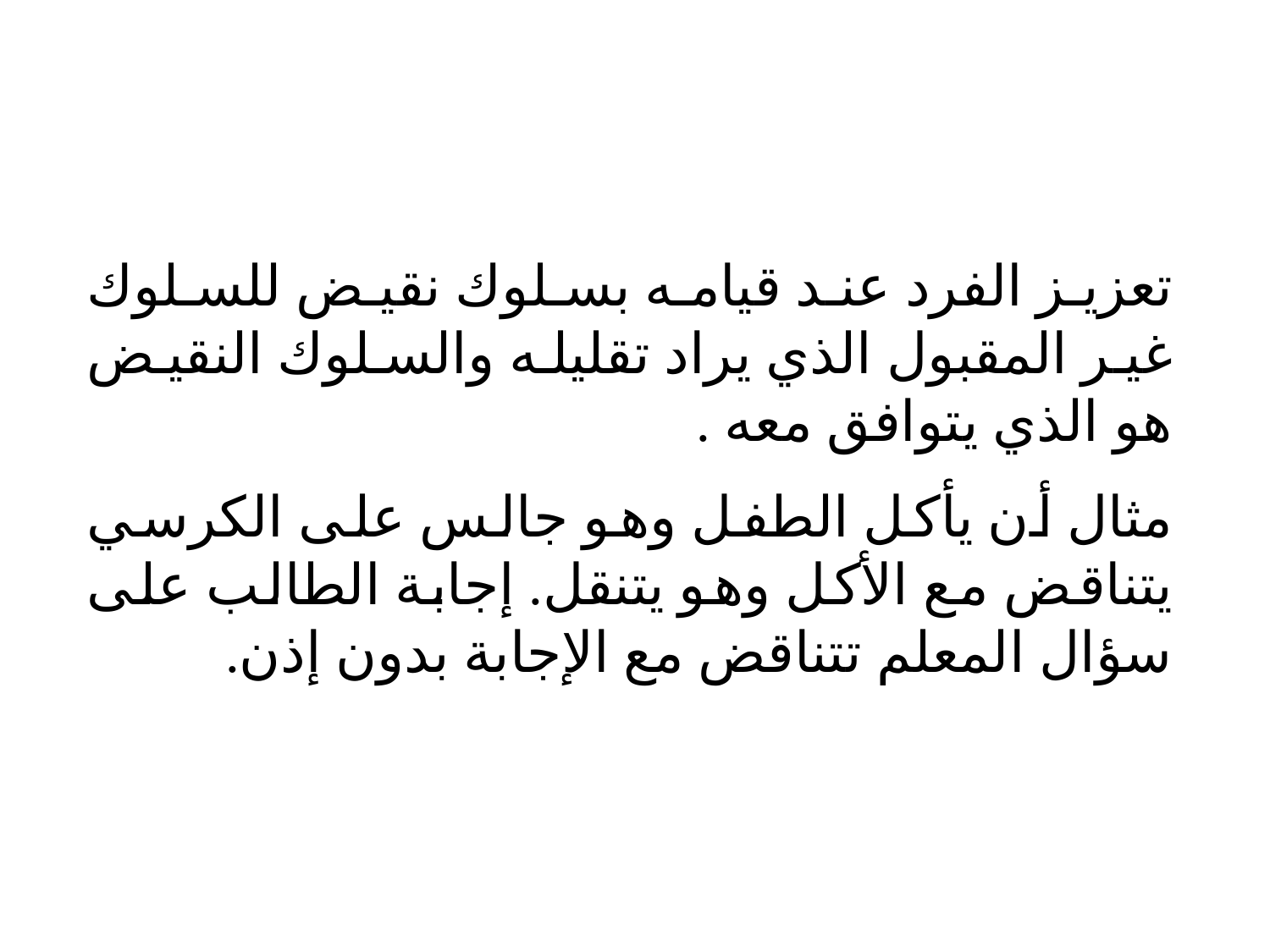

تعزيز الفرد عند قيامه بسلوك نقيض للسلوك غير المقبول الذي يراد تقليله والسلوك النقيض هو الذي يتوافق معه .
مثال أن يأكل الطفل وهو جالس على الكرسي يتناقض مع الأكل وهو يتنقل. إجابة الطالب على سؤال المعلم تتناقض مع الإجابة بدون إذن.